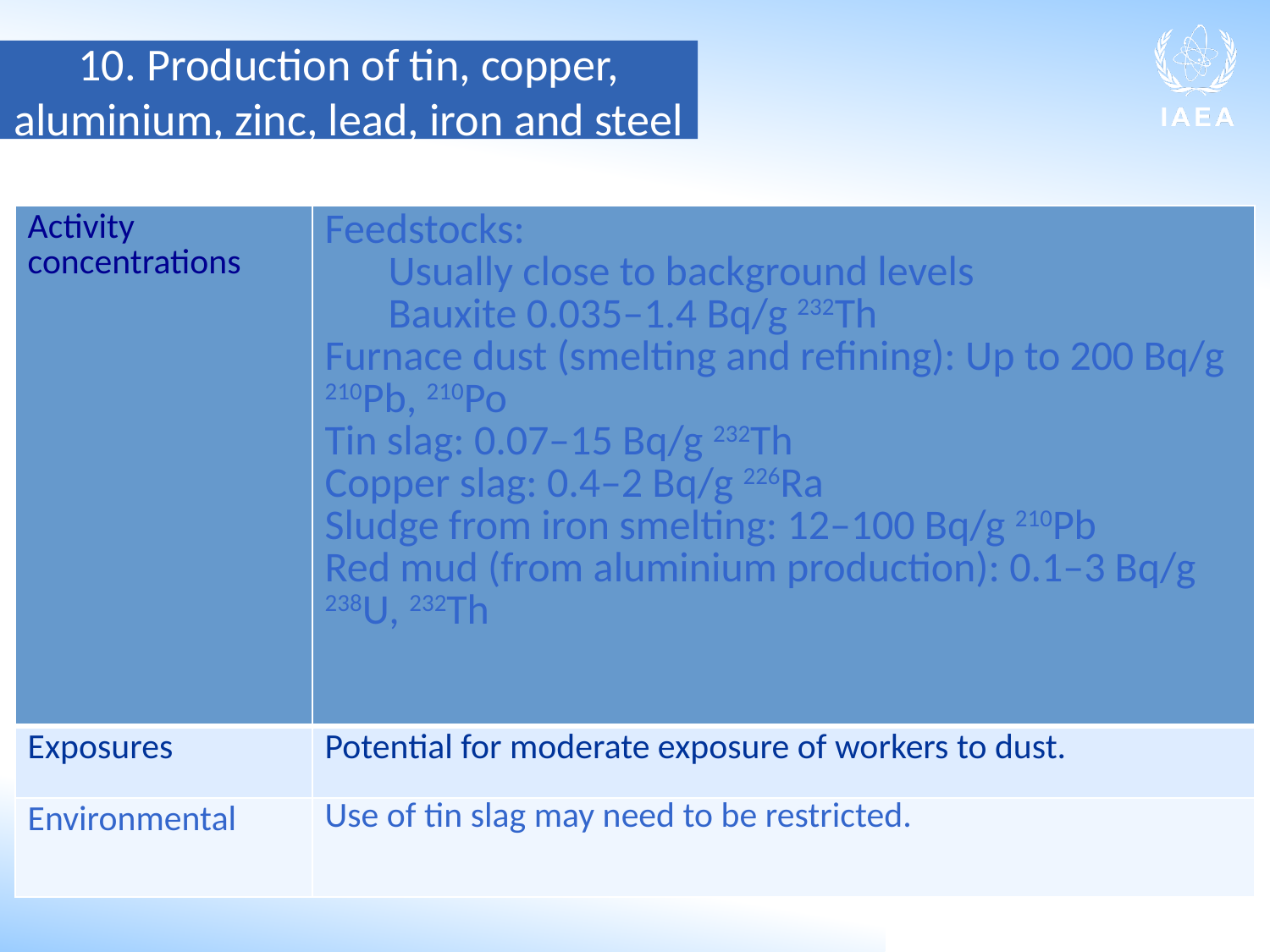

10. Production of tin, copper, aluminium, zinc, lead, iron and steel
| Activity concentrations | Feedstocks: Usually close to background levels Bauxite 0.035–1.4 Bq/g 232Th Furnace dust (smelting and refining): Up to 200 Bq/g 210Pb, 210Po Tin slag: 0.07–15 Bq/g 232Th Copper slag: 0.4–2 Bq/g 226Ra Sludge from iron smelting: 12–100 Bq/g 210Pb Red mud (from aluminium production): 0.1–3 Bq/g 238U, 232Th |
| --- | --- |
| Exposures | Potential for moderate exposure of workers to dust. |
| Environmental | Use of tin slag may need to be restricted. |